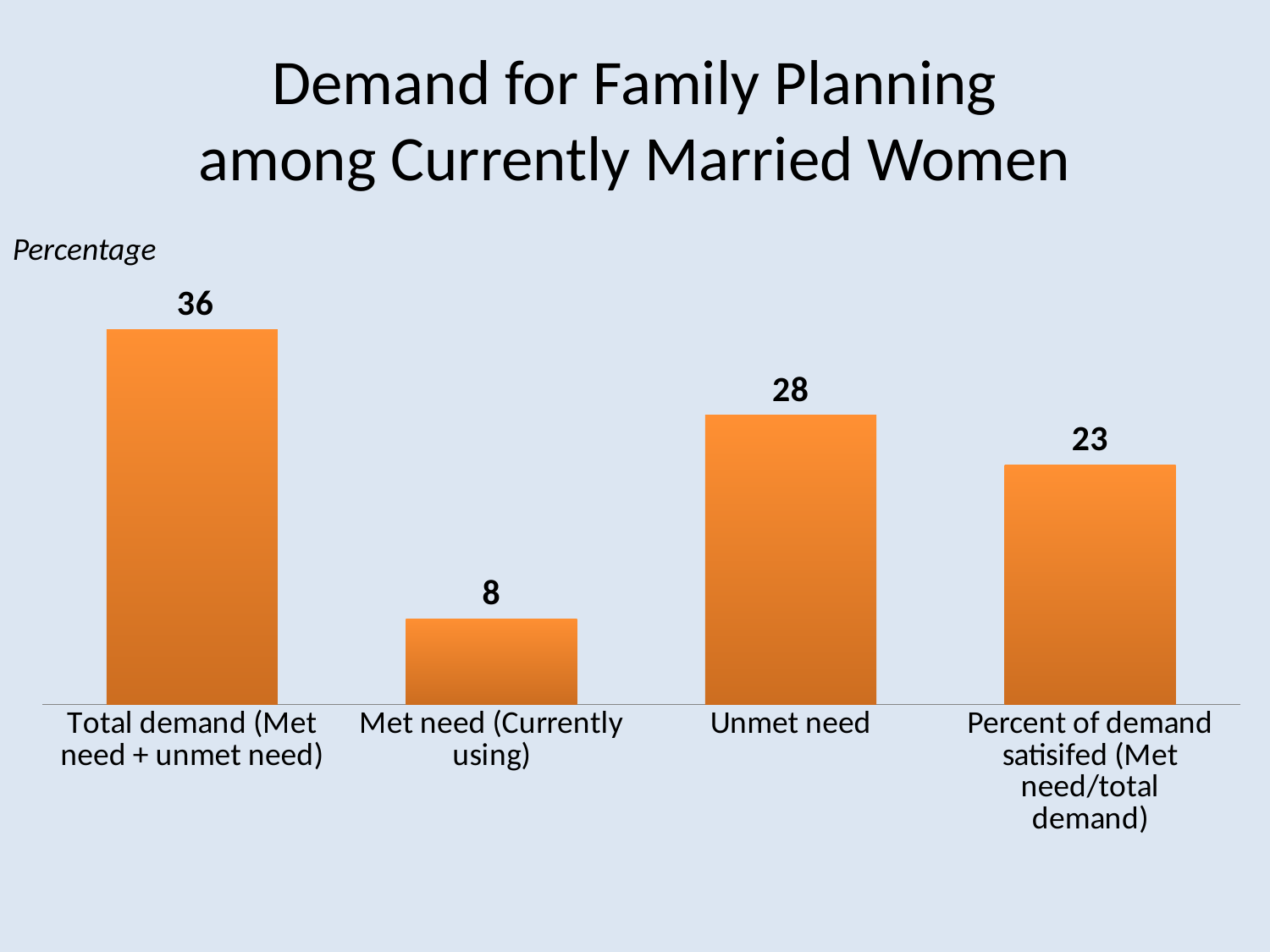

# Demand for Family Planning among Currently Married Women
Percentage

### Chart

| Category | Series 1 |
|---|---|
| Total demand (Met need + unmet need) | 35.800000000000004 |
| Met need (Currently using) | 8.200000000000001 |
| Unmet need | 27.6 |
| Percent of demand satisifed (Met need/total demand) | 22.9 |